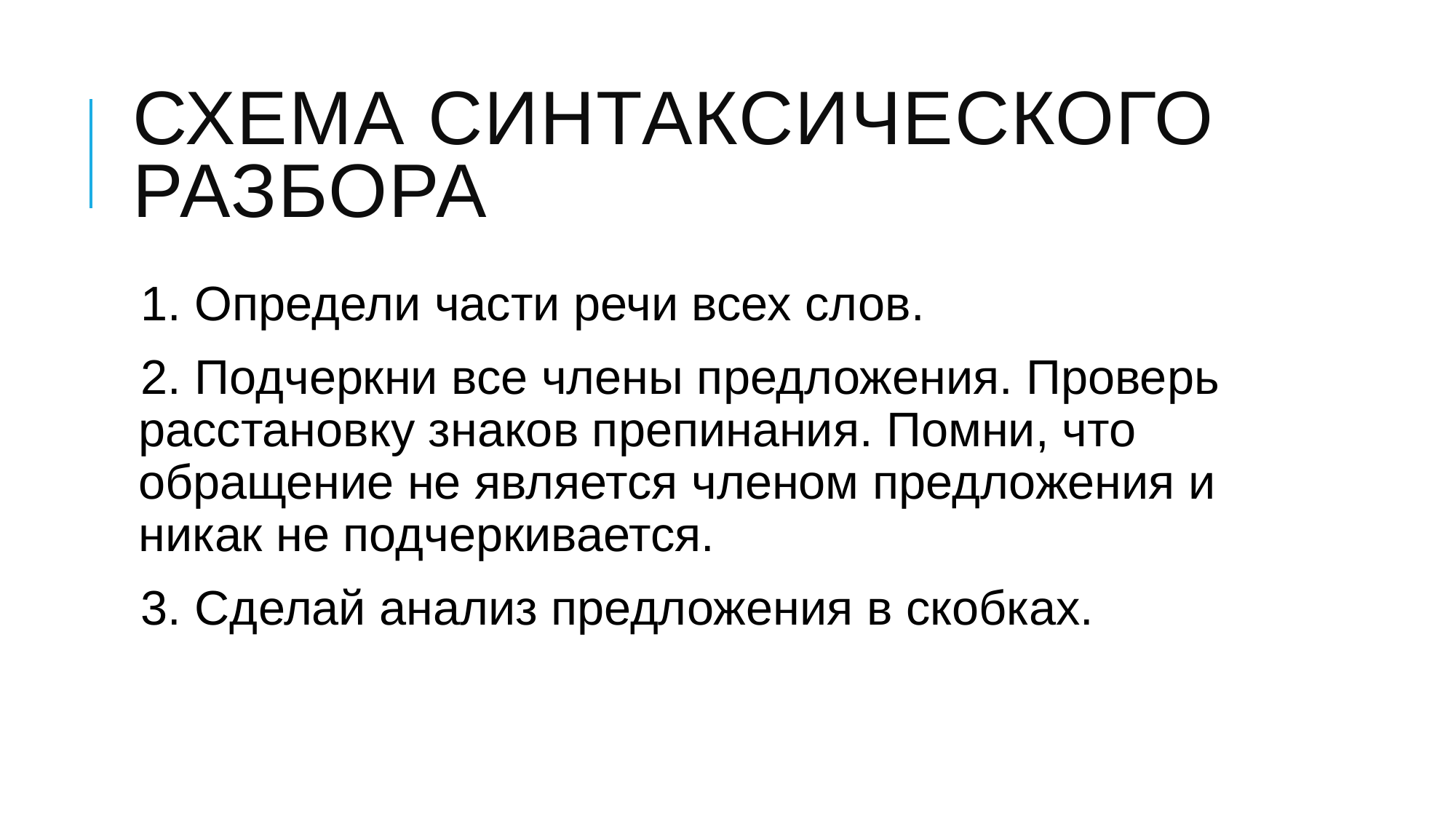

# Схема синтаксического разбора
1. Определи части речи всех слов.
2. Подчеркни все члены предложения. Проверь расстановку знаков препинания. Помни, что обращение не является членом предложения и никак не подчеркивается.
3. Сделай анализ предложения в скобках.